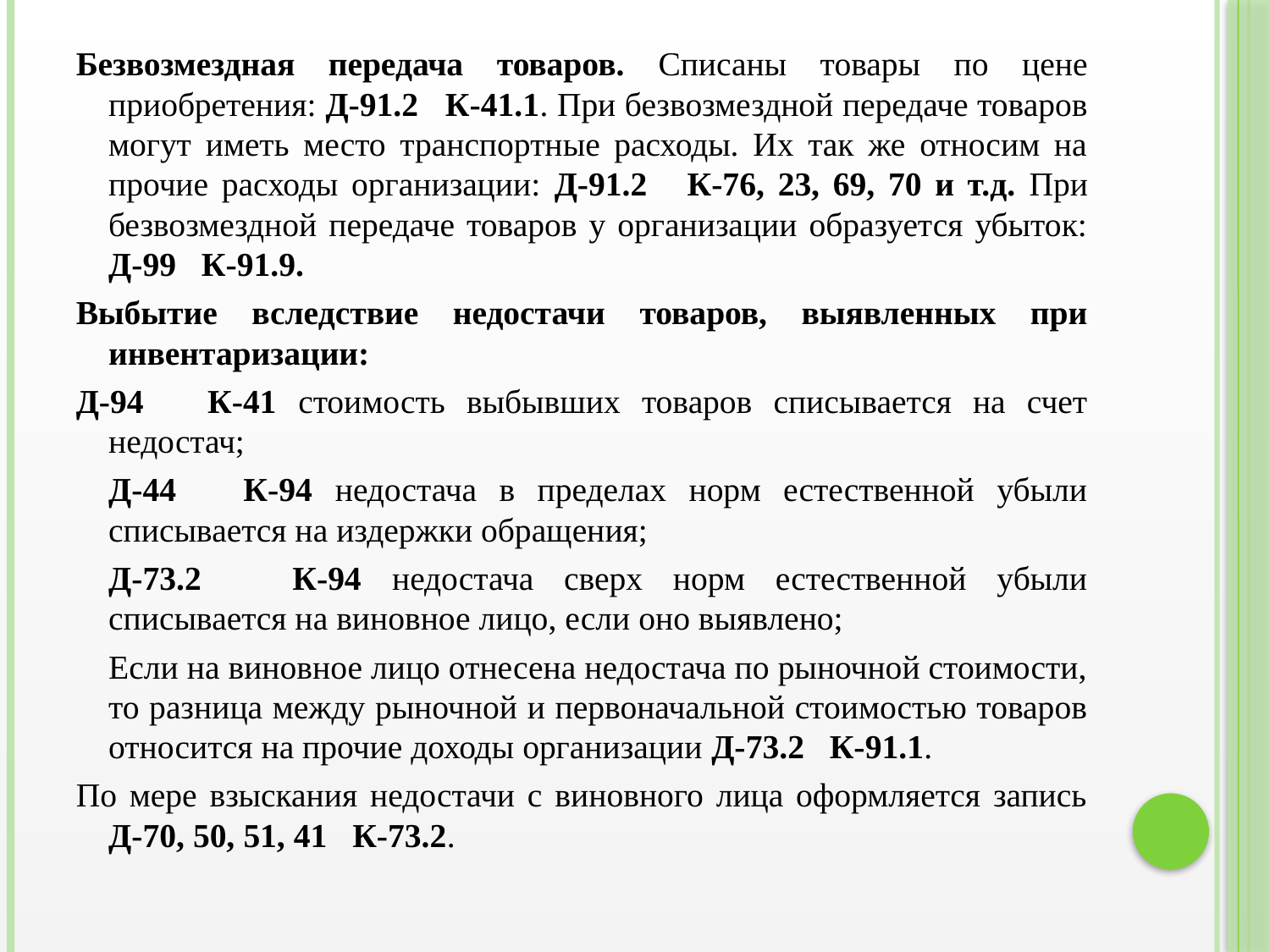

Безвозмездная передача товаров. Списаны товары по цене приобретения: Д-91.2   К-41.1. При безвозмездной передаче товаров могут иметь место транспортные расходы. Их так же относим на прочие расходы организации: Д-91.2   К-76, 23, 69, 70 и т.д. При безвозмездной передаче товаров у организации образуется убыток: Д-99   К-91.9.
Выбытие вследствие недостачи товаров, выявленных при инвентаризации:
Д-94   К-41 стоимость выбывших товаров списывается на счет недостач;
	Д-44   К-94 недостача в пределах норм естественной убыли списывается на издержки обращения;
	Д-73.2   К-94 недостача сверх норм естественной убыли списывается на виновное лицо, если оно выявлено;
	Если на виновное лицо отнесена недостача по рыночной стоимости, то разница между рыночной и первоначальной стоимостью товаров относится на прочие доходы организации Д-73.2   К-91.1.
По мере взыскания недостачи с виновного лица оформляется запись Д-70, 50, 51, 41   К-73.2.